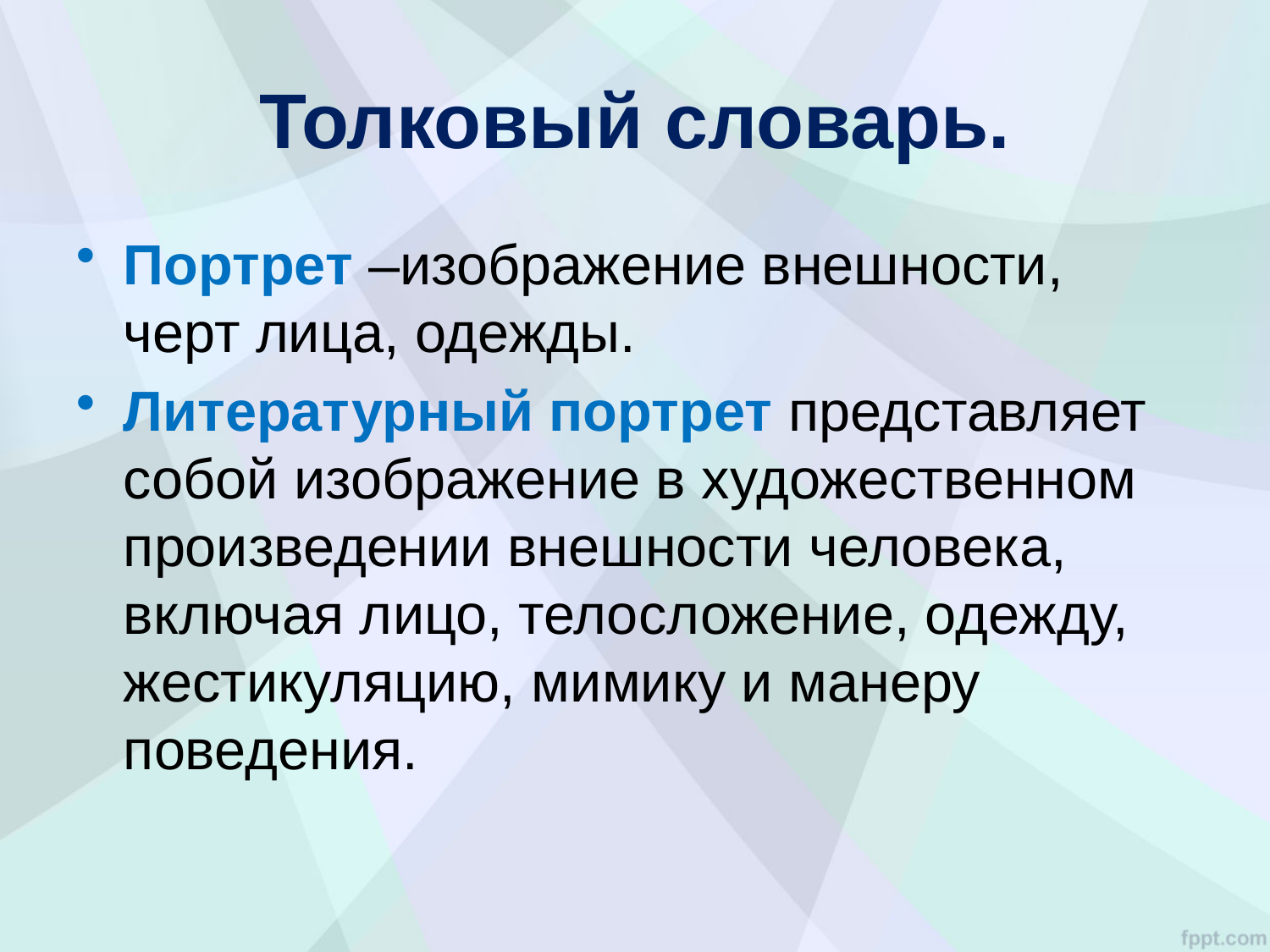

# Толковый словарь.
Портрет –изображение внешности, черт лица, одежды.
Литературный портрет представляет собой изображение в художественном произведении внешности человека, включая лицо, телосложение, одежду, жестикуляцию, мимику и манеру поведения.